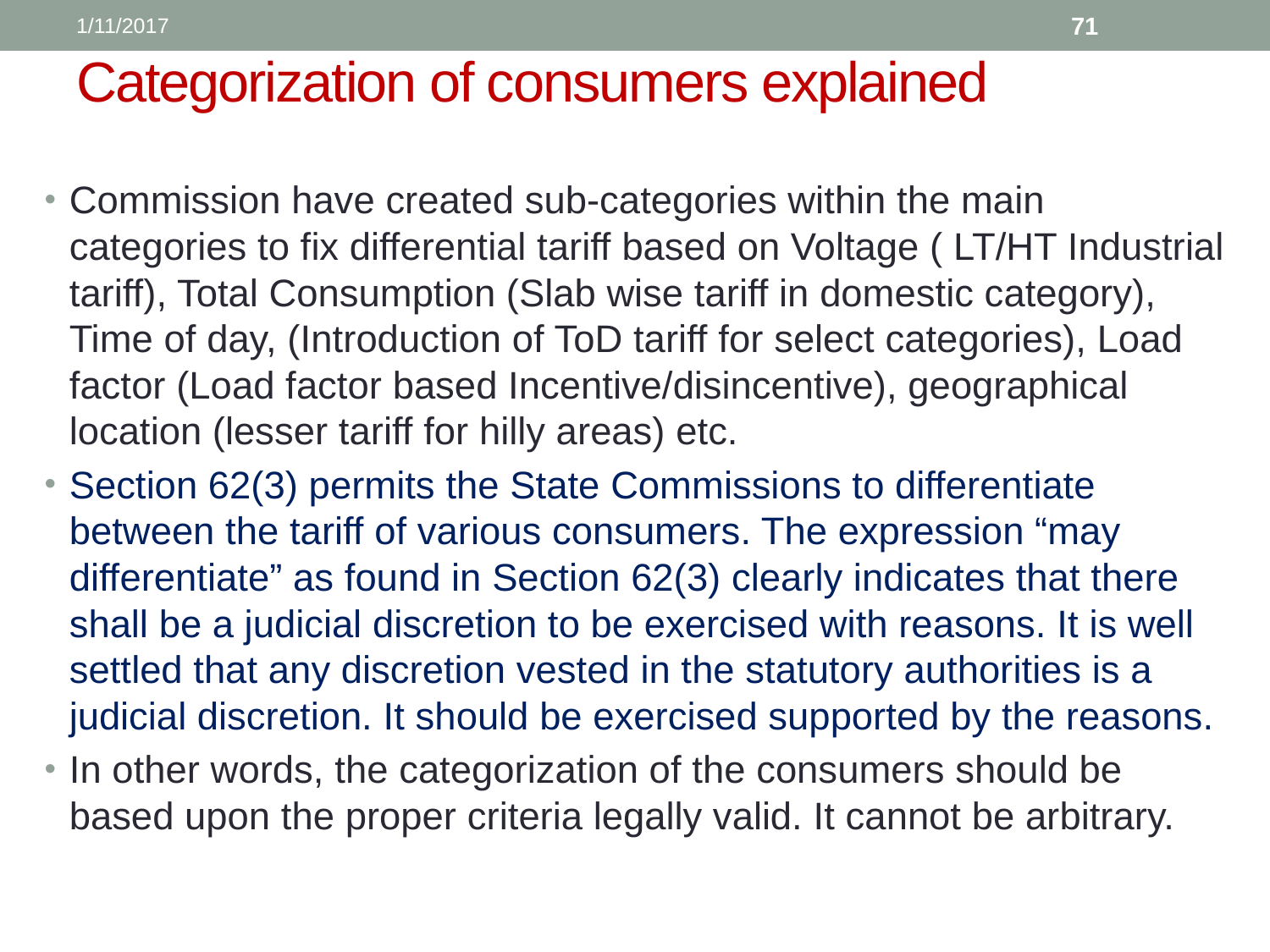

# Categorization of consumers explained
1/11/2017
71
Commission have created sub-categories within the main categories to fix differential tariff based on Voltage ( LT/HT Industrial tariff), Total Consumption (Slab wise tariff in domestic category), Time of day, (Introduction of ToD tariff for select categories), Load factor (Load factor based Incentive/disincentive), geographical location (lesser tariff for hilly areas) etc.
Section 62(3) permits the State Commissions to differentiate between the tariff of various consumers. The expression “may differentiate” as found in Section 62(3) clearly indicates that there shall be a judicial discretion to be exercised with reasons. It is well settled that any discretion vested in the statutory authorities is a judicial discretion. It should be exercised supported by the reasons.
In other words, the categorization of the consumers should be based upon the proper criteria legally valid. It cannot be arbitrary.